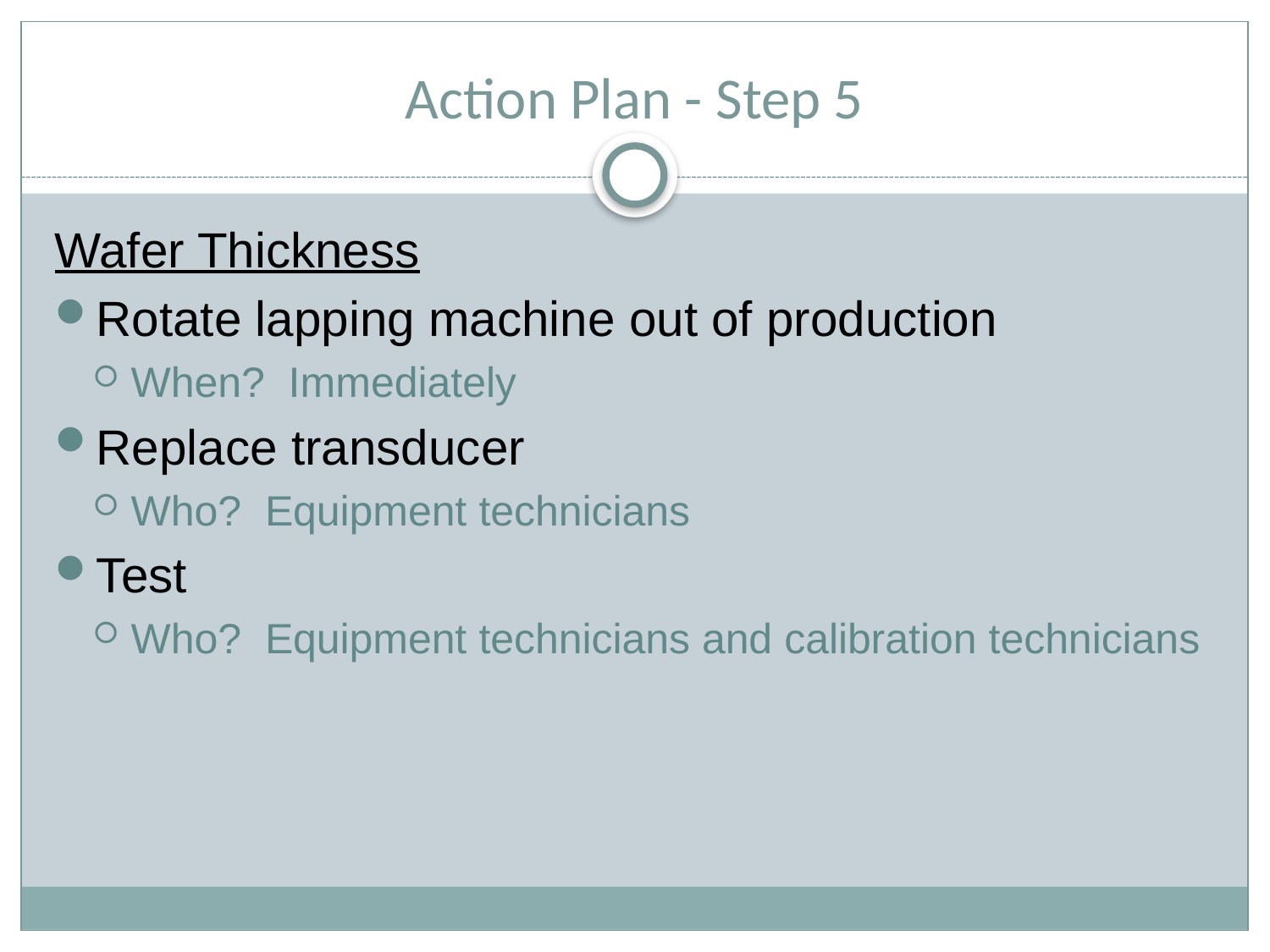

# Action Plan - Step 5
Wafer Thickness
Rotate lapping machine out of production
When?  Immediately
Replace transducer
Who?  Equipment technicians
Test
Who?  Equipment technicians and calibration technicians